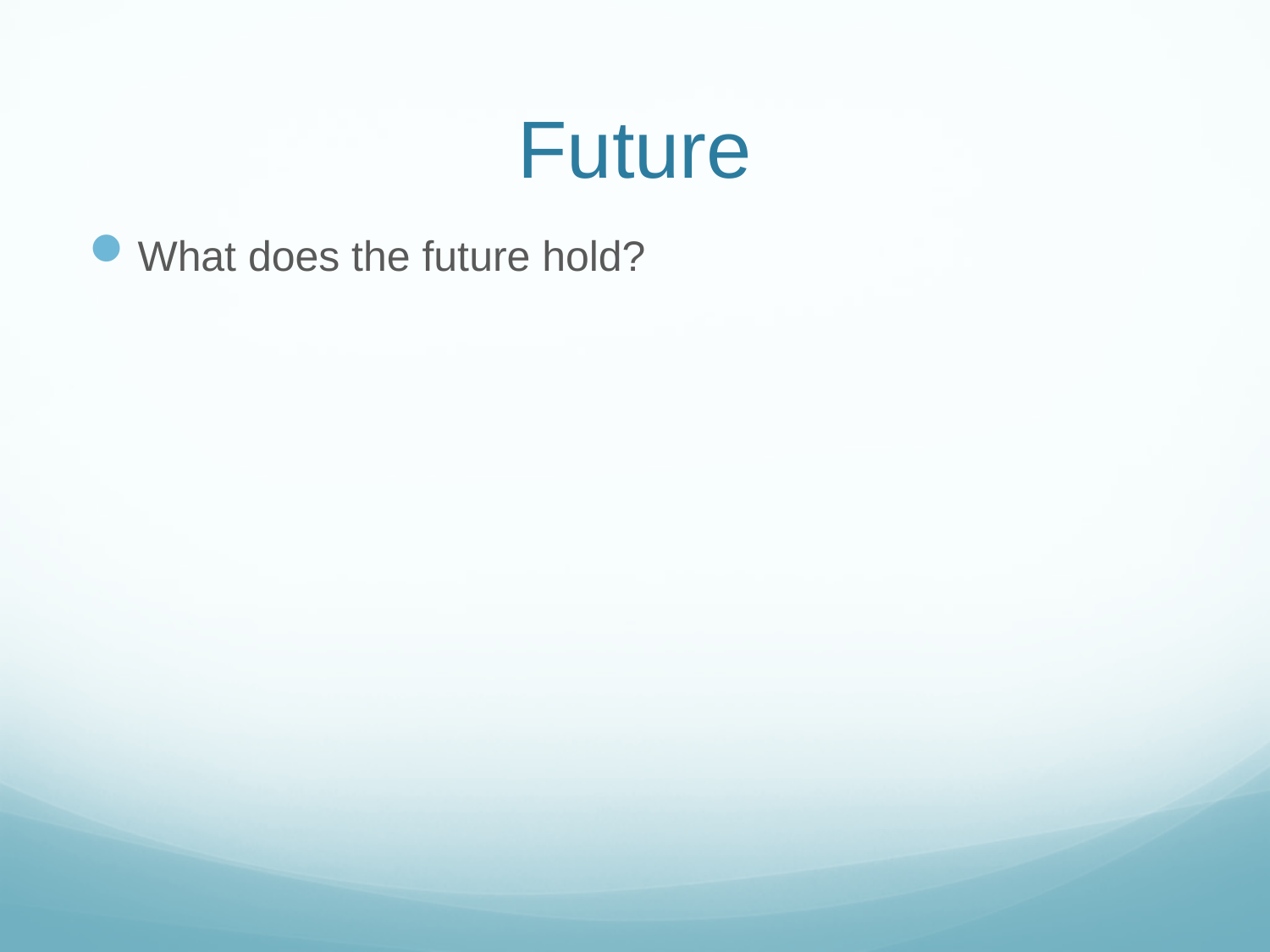

# Future
What does the future hold?